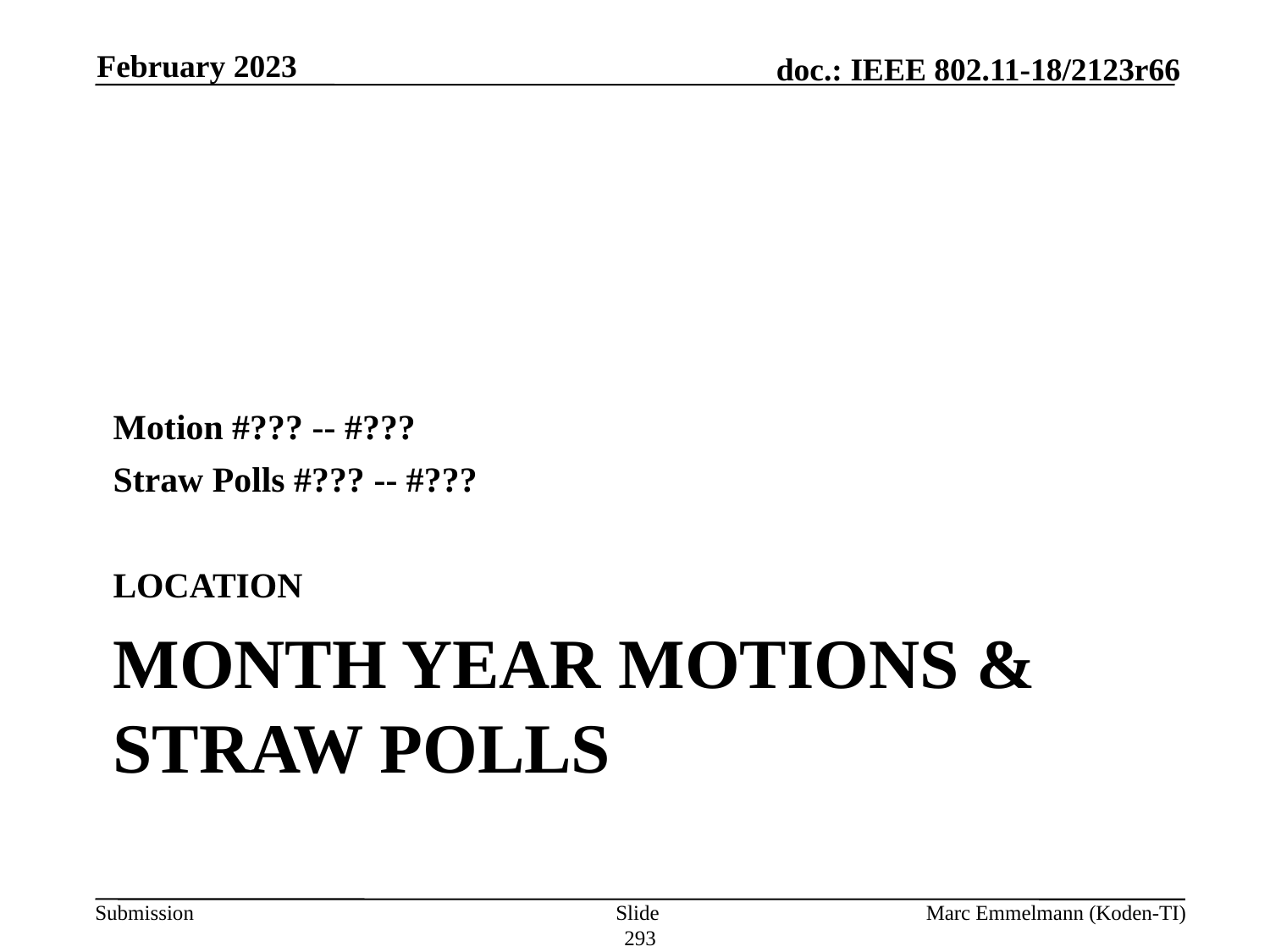

February 2023
Motion #??? -- #???
Straw Polls #??? -- #???

LOCATION
# Month YEAR Motions & Straw Polls
Slide 293
Marc Emmelmann (Koden-TI)